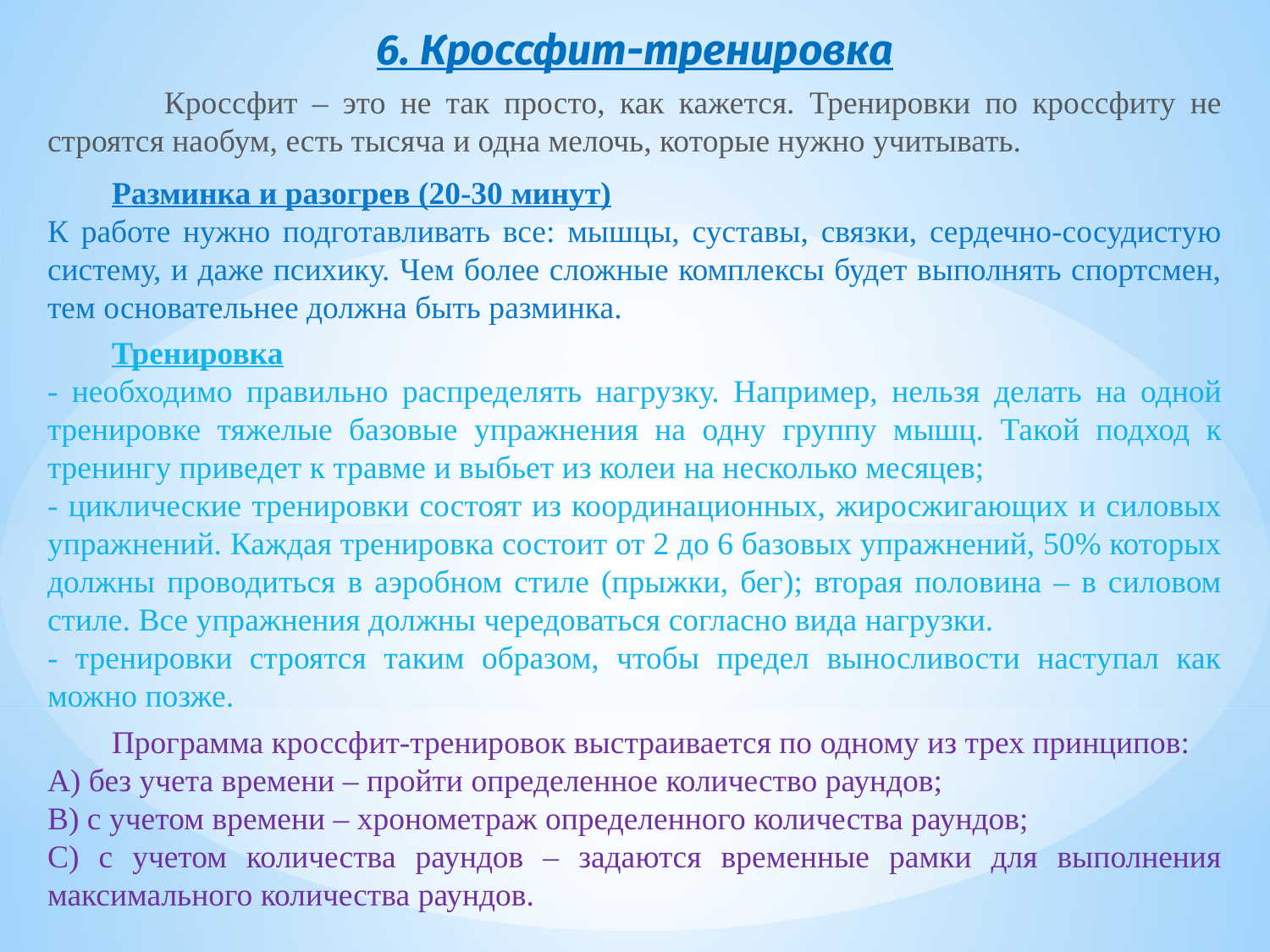

6. Кроссфит-тренировка
        Кроссфит – это не так просто, как кажется. Тренировки по кроссфиту не строятся наобум, есть тысяча и одна мелочь, которые нужно учитывать.
        Разминка и разогрев (20-30 минут)
К работе нужно подготавливать все: мышцы, суставы, связки, сердечно-сосудистую систему, и даже психику. Чем более сложные комплексы будет выполнять спортсмен, тем основательнее должна быть разминка.
        Тренировка
- необходимо правильно распределять нагрузку. Например, нельзя делать на одной тренировке тяжелые базовые упражнения на одну группу мышц. Такой подход к тренингу приведет к травме и выбьет из колеи на несколько месяцев;
- циклические тренировки состоят из координационных, жиросжигающих и силовых упражнений. Каждая тренировка состоит от 2 до 6 базовых упражнений, 50% которых должны проводиться в аэробном стиле (прыжки, бег); вторая половина – в силовом стиле. Все упражнения должны чередоваться согласно вида нагрузки.
- тренировки строятся таким образом, чтобы предел выносливости наступал как можно позже.
        Программа кроссфит-тренировок выстраивается по одному из трех принципов:
А) без учета времени – пройти определенное количество раундов;
В) с учетом времени – хронометраж определенного количества раундов;
С) с учетом количества раундов – задаются временные рамки для выполнения максимального количества раундов.